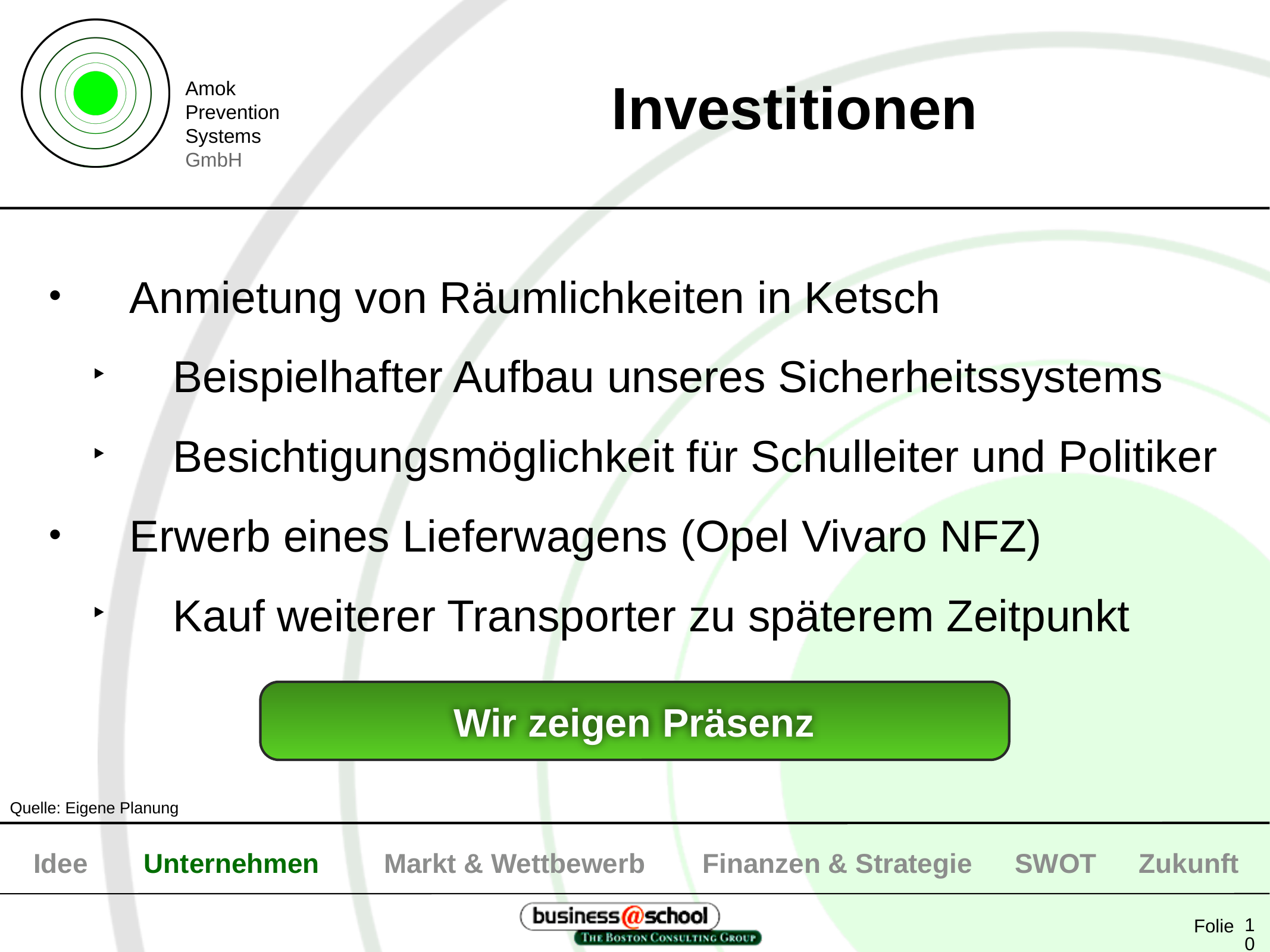

# Investitionen
Anmietung von Räumlichkeiten in Ketsch
Beispielhafter Aufbau unseres Sicherheitssystems
Besichtigungsmöglichkeit für Schulleiter und Politiker
Erwerb eines Lieferwagens (Opel Vivaro NFZ)
Kauf weiterer Transporter zu späterem Zeitpunkt

Wir zeigen Präsenz
Quelle: Eigene Planung
Idee
Unternehmen
Markt & Wettbewerb
Finanzen & Strategie
SWOT
Zukunft
10